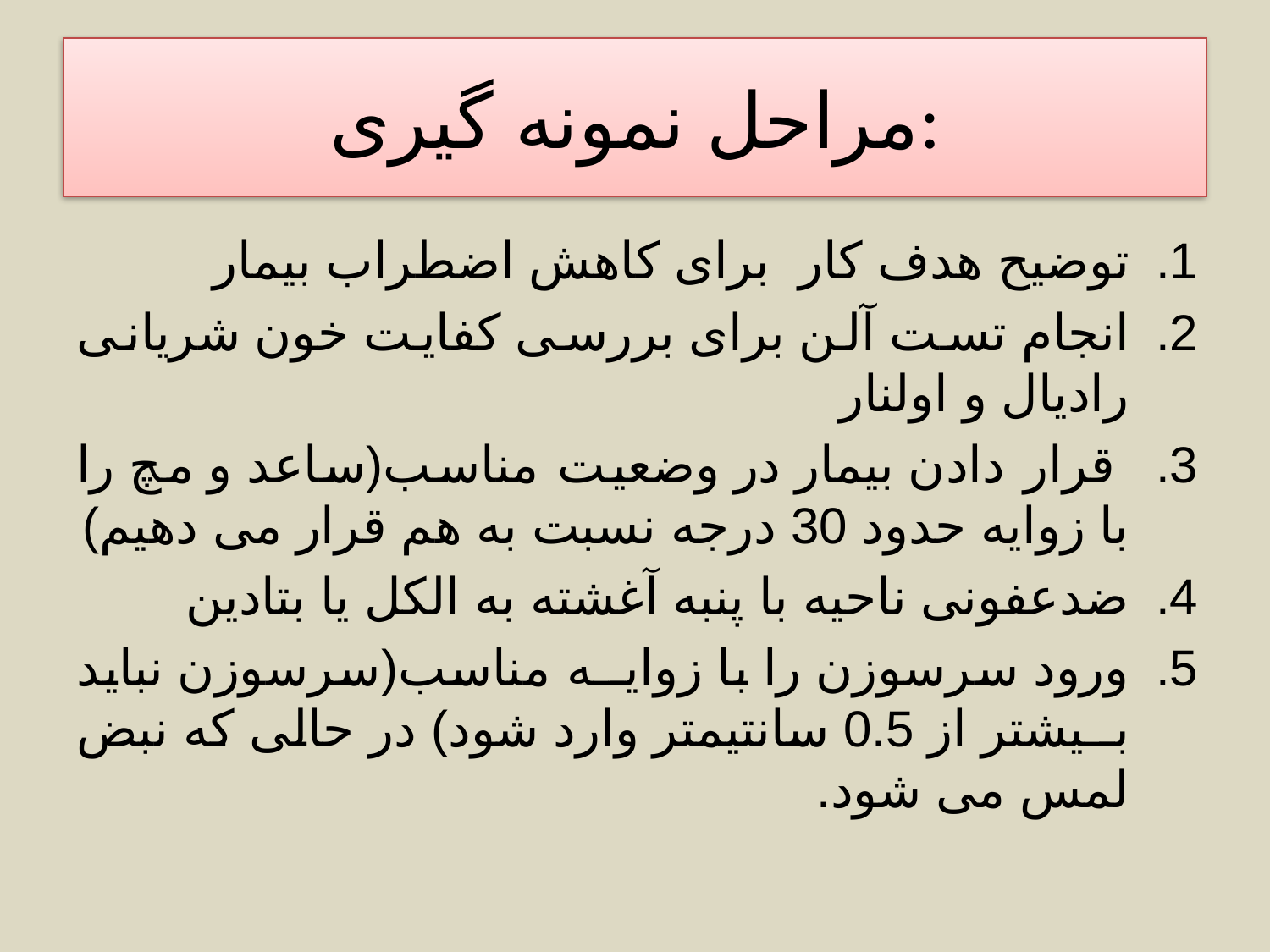

# مراحل نمونه گیری:
توضیح هدف كار  برای كاهش اضطراب بیمار
انجام تست آلن برای بررسی كفایت خون شریانی رادیال و اولنار
 قرار دادن بیمار در وضعیت مناسب(ساعد و مچ را با زوایه حدود 30 درجه نسبت به هم قرار می دهیم)
ضدعفونی ناحیه با پنبه آغشته به الكل یا بتادین
ورود سرسوزن را با زوایــه مناسب(سرسوزن نباید بــیشتر از 0.5 سانتیمتر وارد شود) در حالی که نبض لمس می شود.

سرنگ را مانند مداد در دست گرفته، با زاویه ی مناسب درحالی که سوراخ سوزن به سمت بالاست و شریان به وسیله دو انگشت دست دیگر لمس می شود، به آرامی وارد شریان می شویم و به محض ورود خون به داخل سرنگ، از پیشروی بیشتر سرنگ جلوگیری می کنیم.